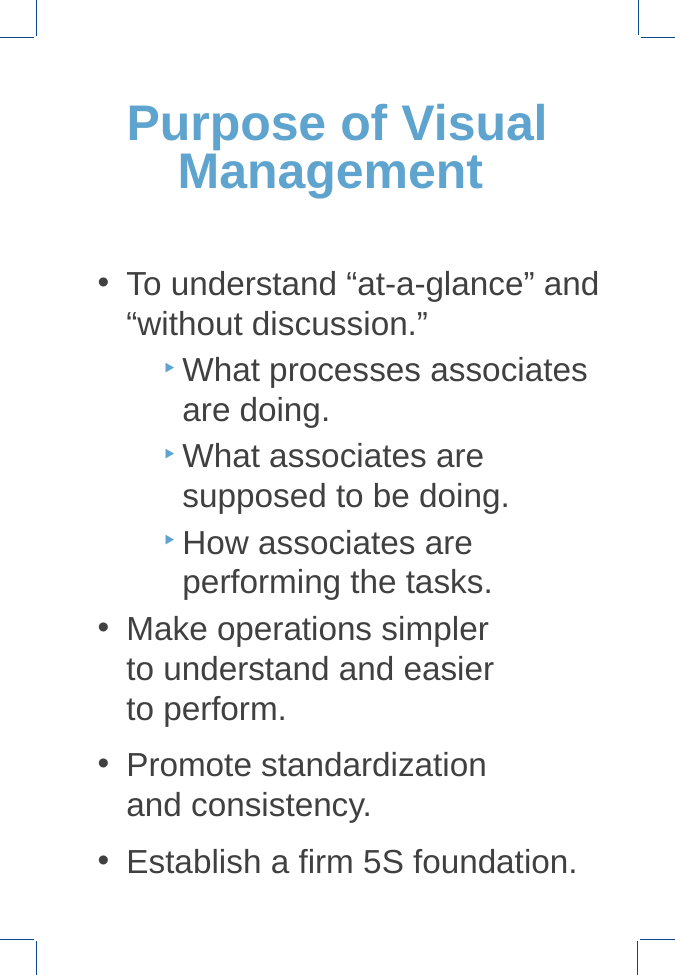

# Purpose of Visual Management
To understand “at-a-glance” and “without discussion.”
What processes associates are doing.
What associates are supposed to be doing.
How associates are performing the tasks.
Make operations simpler         to understand and easier         to perform.
Promote standardization
and consistency.
Establish a firm 5S foundation.